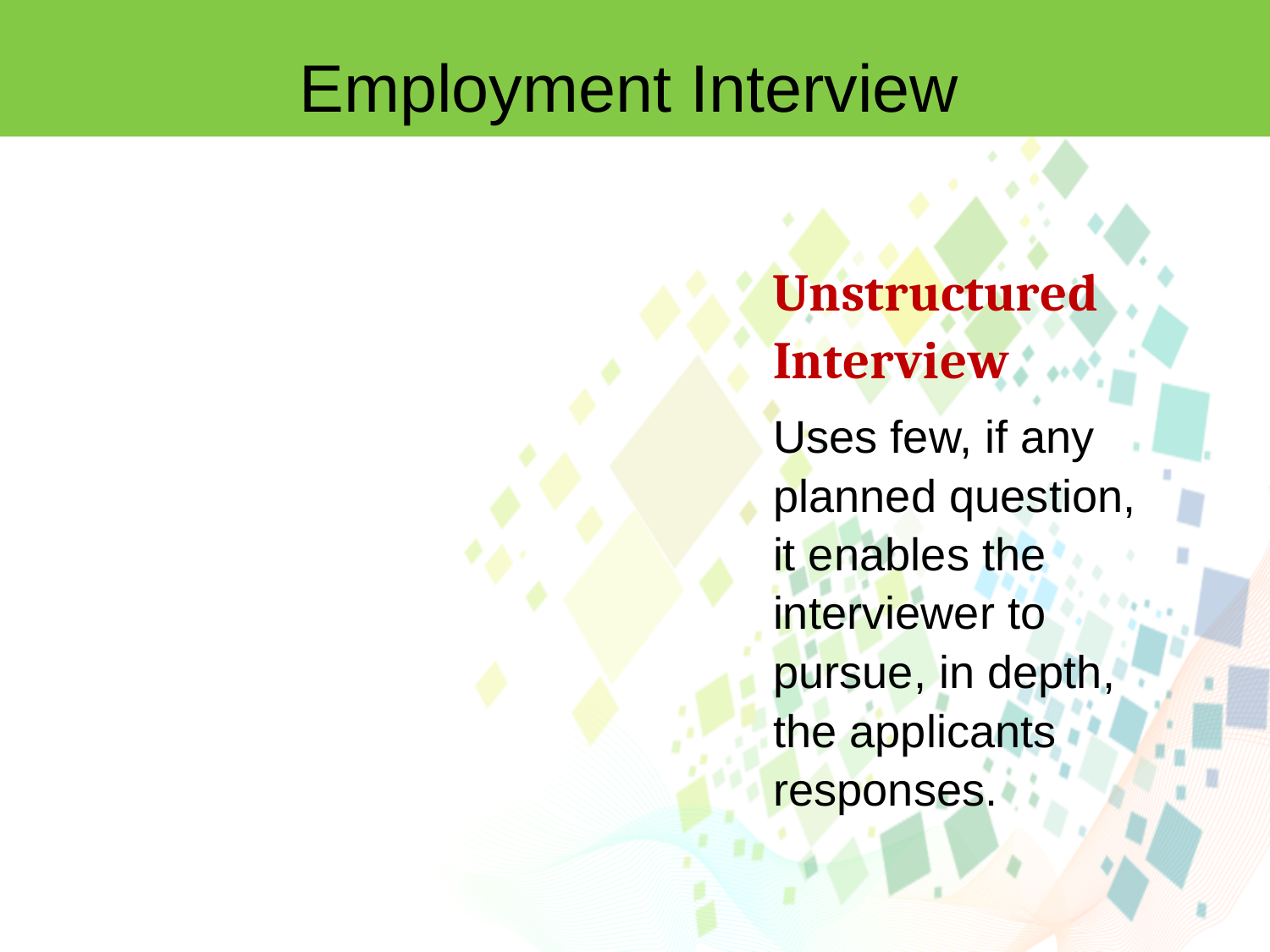

Employment Interview
Unstructured Interview
Uses few, if any planned question, it enables the interviewer to pursue, in depth, the applicants responses.